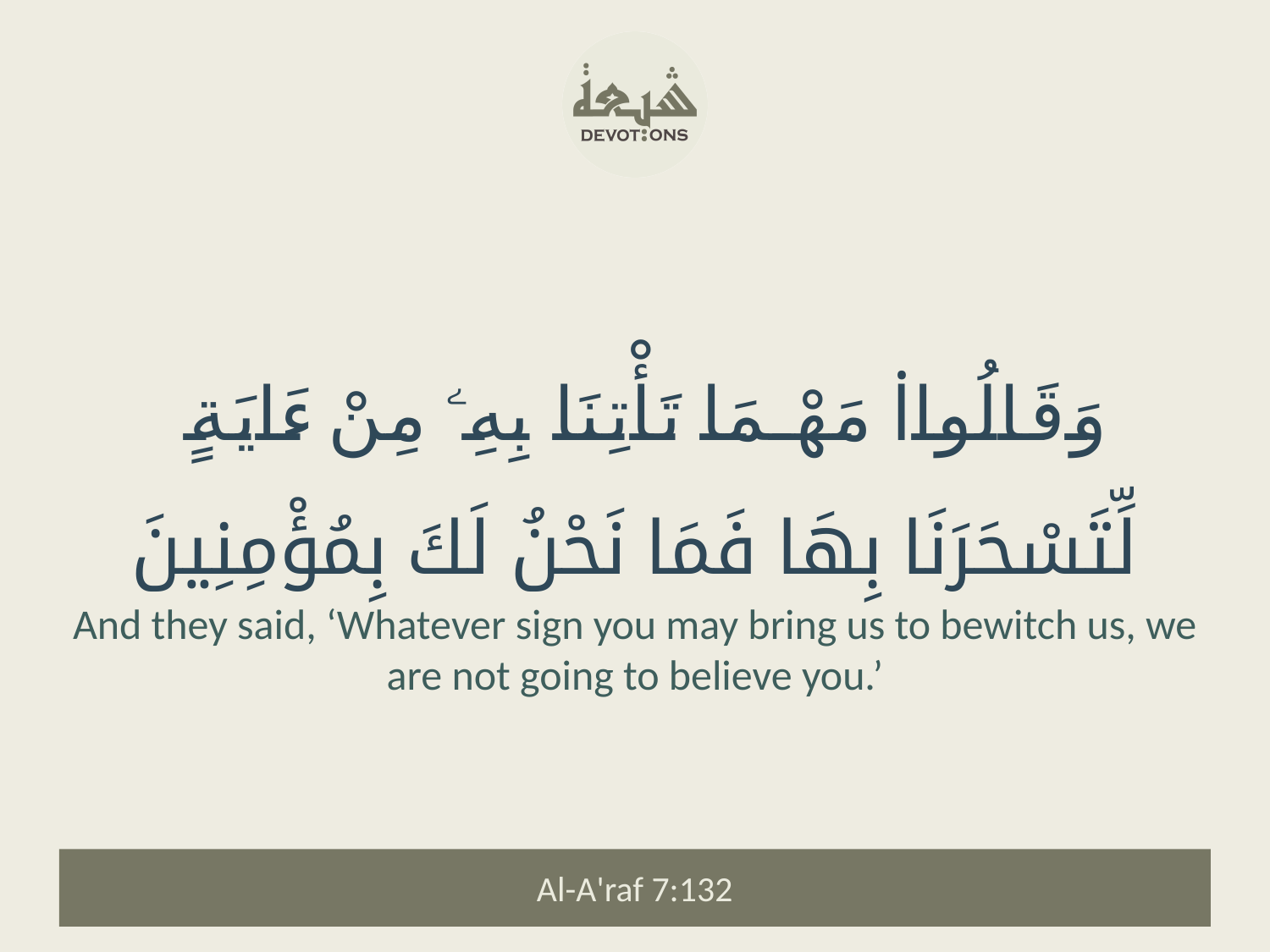

وَقَالُوا۟ مَهْمَا تَأْتِنَا بِهِۦ مِنْ ءَايَةٍ لِّتَسْحَرَنَا بِهَا فَمَا نَحْنُ لَكَ بِمُؤْمِنِينَ
And they said, ‘Whatever sign you may bring us to bewitch us, we are not going to believe you.’
Al-A'raf 7:132